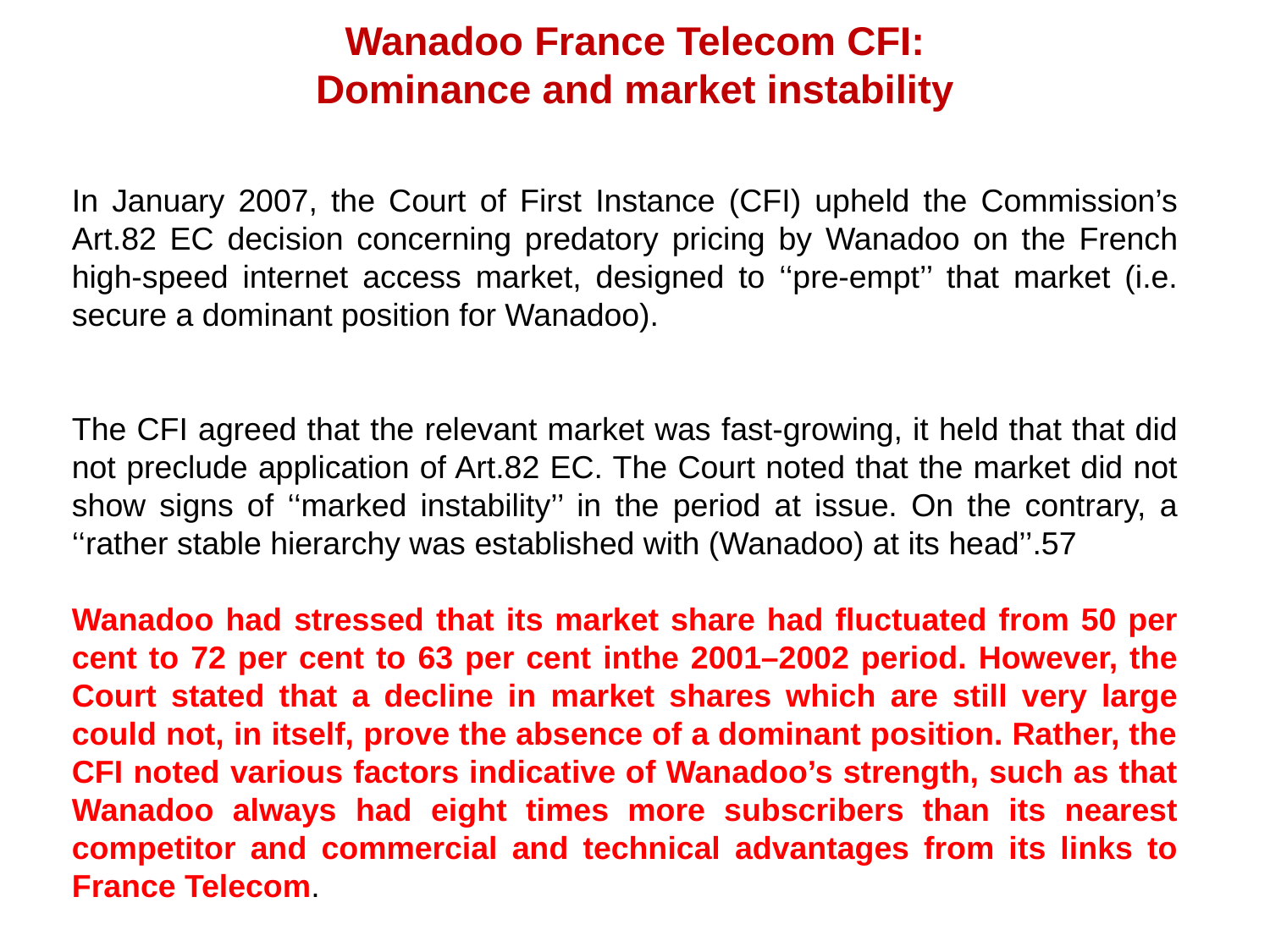

# Wanadoo France Telecom CFI: Dominance and market instability
In January 2007, the Court of First Instance (CFI) upheld the Commission’s Art.82 EC decision concerning predatory pricing by Wanadoo on the French high-speed internet access market, designed to ‘‘pre-empt’’ that market (i.e. secure a dominant position for Wanadoo).

The CFI agreed that the relevant market was fast-growing, it held that that did not preclude application of Art.82 EC. The Court noted that the market did not show signs of ‘‘marked instability’’ in the period at issue. On the contrary, a ‘‘rather stable hierarchy was established with (Wanadoo) at its head’’.57

Wanadoo had stressed that its market share had fluctuated from 50 per cent to 72 per cent to 63 per cent inthe 2001–2002 period. However, the Court stated that a decline in market shares which are still very large could not, in itself, prove the absence of a dominant position. Rather, the CFI noted various factors indicative of Wanadoo’s strength, such as that Wanadoo always had eight times more subscribers than its nearest competitor and commercial and technical advantages from its links to France Telecom.